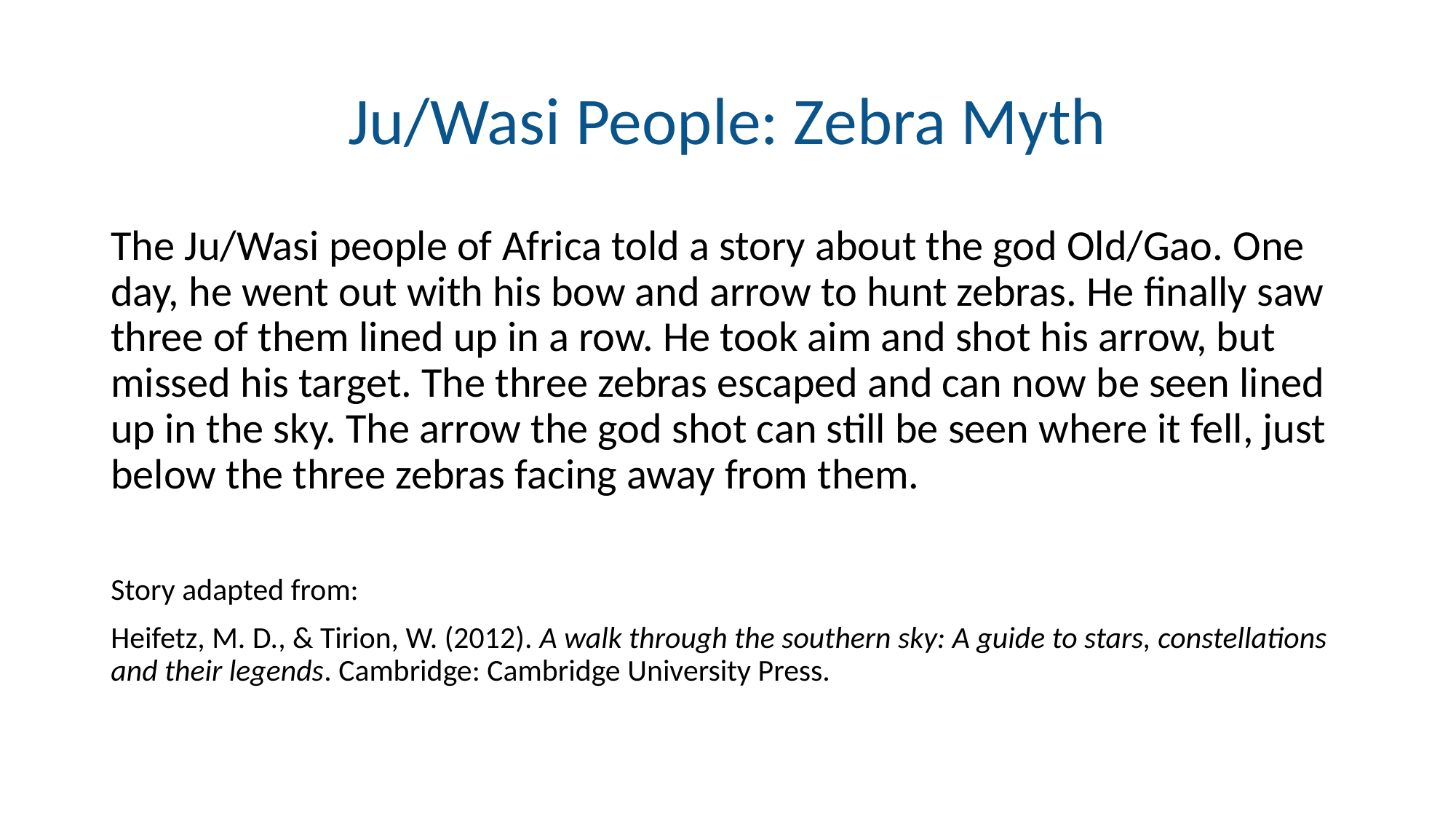

# Ju/Wasi People: Zebra Myth
The Ju/Wasi people of Africa told a story about the god Old/Gao. One day, he went out with his bow and arrow to hunt zebras. He finally saw three of them lined up in a row. He took aim and shot his arrow, but missed his target. The three zebras escaped and can now be seen lined up in the sky. The arrow the god shot can still be seen where it fell, just below the three zebras facing away from them.

Story adapted from:
Heifetz, M. D., & Tirion, W. (2012). A walk through the southern sky: A guide to stars, constellations and their legends. Cambridge: Cambridge University Press.